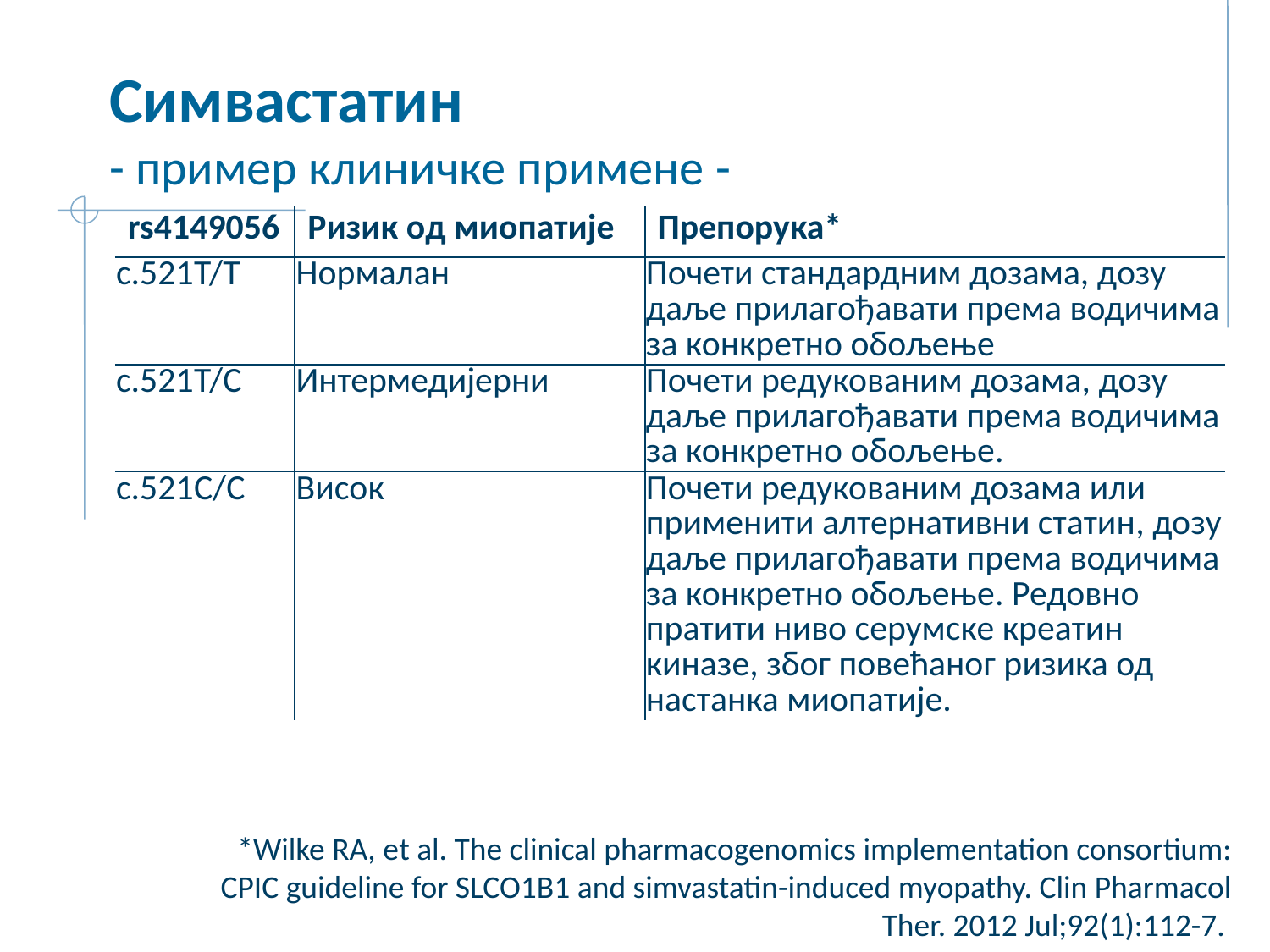

# Симвастатин - пример клиничке примене -
| rs4149056 | Ризик од миопатије | Препорука\* |
| --- | --- | --- |
| c.521T/T | Нормалан | Почети стандардним дозама, дозу даље прилагођавати према водичима за конкретно обољење |
| c.521T/C | Интермедијерни | Почети редукованим дозама, дозу даље прилагођавати према водичима за конкретно обољење. |
| c.521C/C | Висок | Почети редукованим дозама или применити алтернативни статин, дозу даље прилагођавати према водичима за конкретно обољење. Редовно пратити ниво серумске креатин киназе, због повећаног ризика од настанка миопатије. |
	*Wilke RA, еt al. The clinical pharmacogenomics implementation consortium: CPIC guideline for SLCO1B1 and simvastatin-induced myopathy. Clin Pharmacol Ther. 2012 Jul;92(1):112-7.